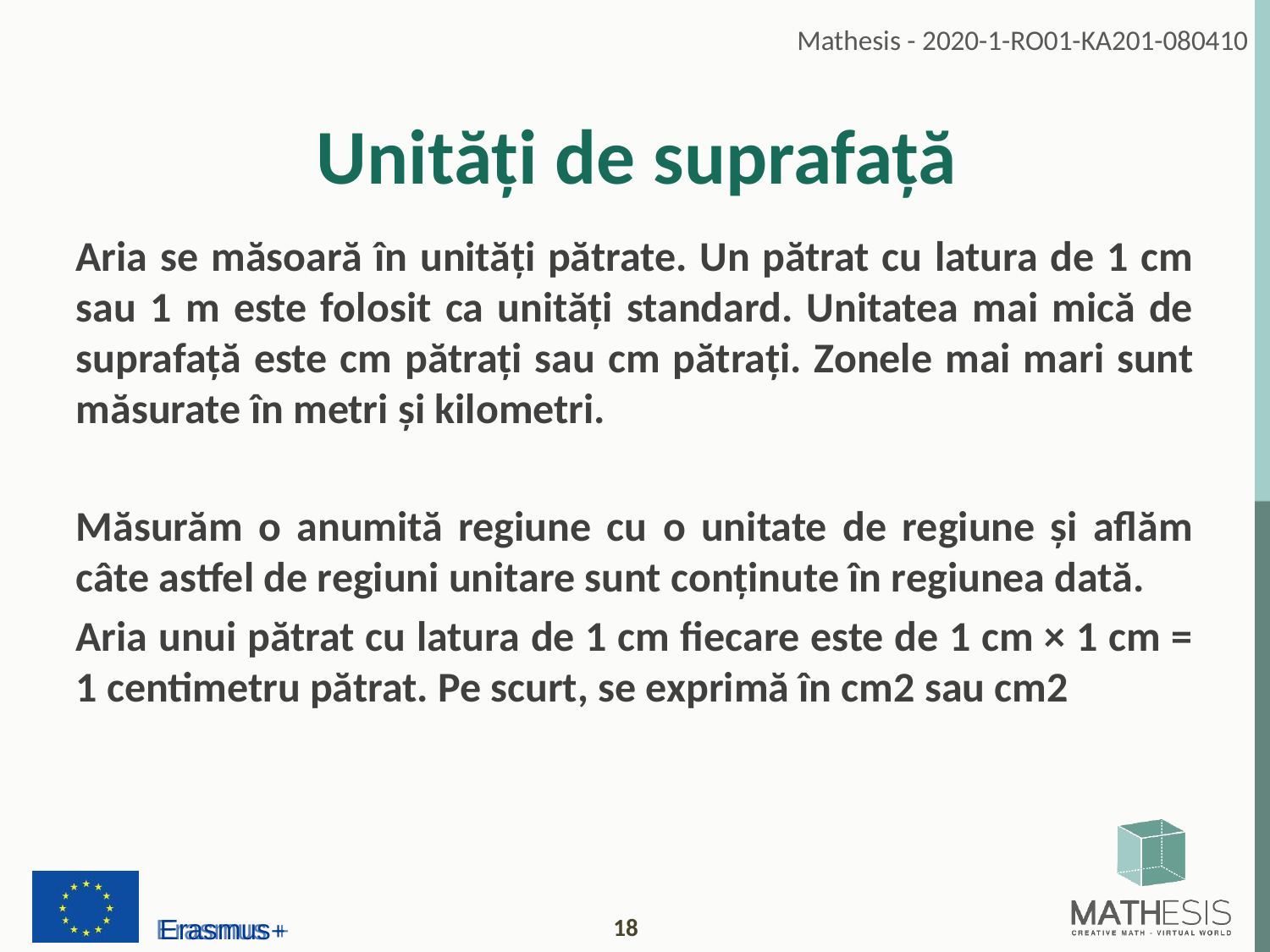

# Unități de suprafață
Aria se măsoară în unități pătrate. Un pătrat cu latura de 1 cm sau 1 m este folosit ca unități standard. Unitatea mai mică de suprafață este cm pătrați sau cm pătrați. Zonele mai mari sunt măsurate în metri și kilometri.

Măsurăm o anumită regiune cu o unitate de regiune și aflăm câte astfel de regiuni unitare sunt conținute în regiunea dată.
Aria unui pătrat cu latura de 1 cm fiecare este de 1 cm × 1 cm = 1 centimetru pătrat. Pe scurt, se exprimă în cm2 sau cm2